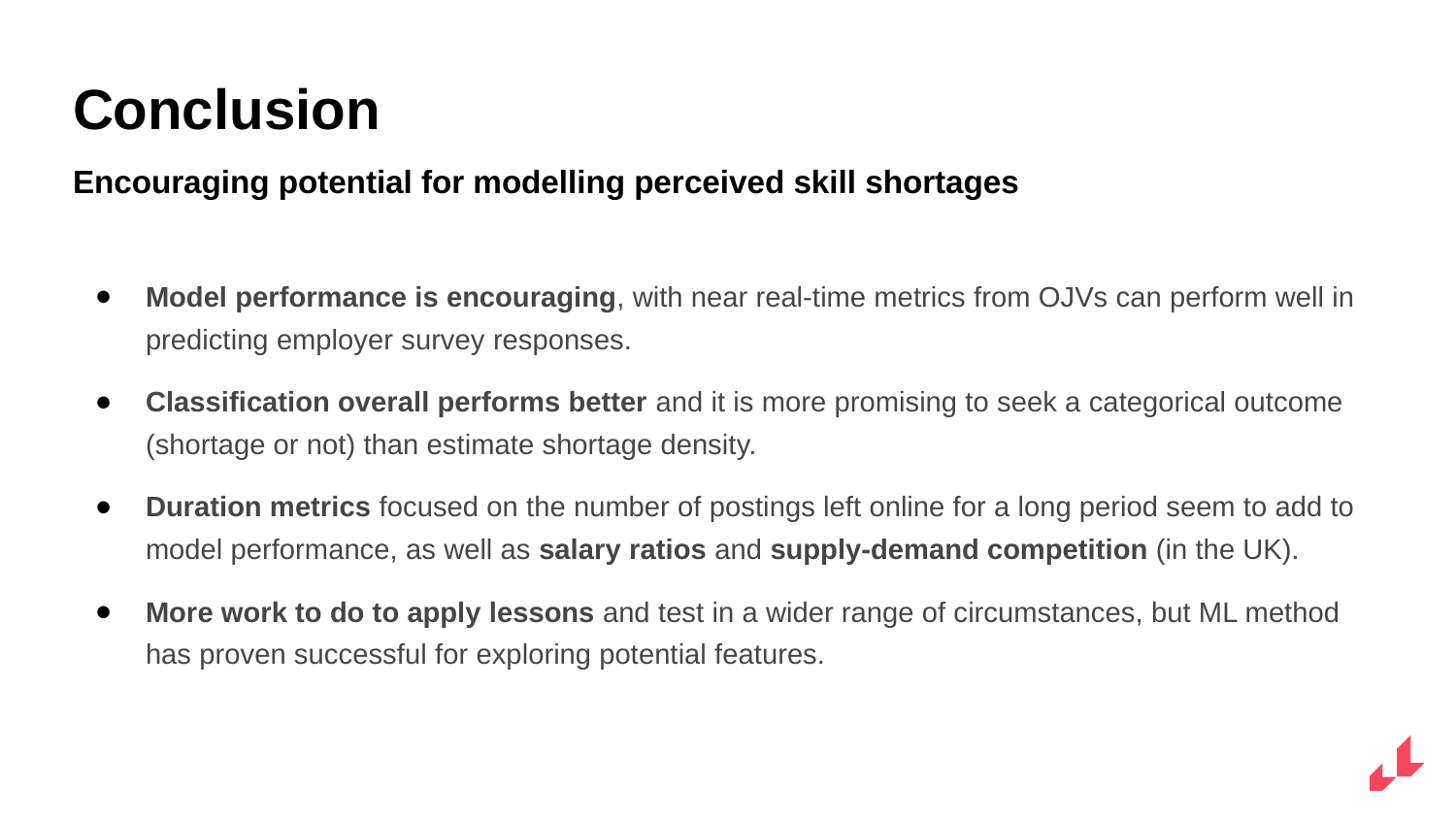

# Conclusion
Encouraging potential for modelling perceived skill shortages
Model performance is encouraging, with near real-time metrics from OJVs can perform well in predicting employer survey responses.
Classification overall performs better and it is more promising to seek a categorical outcome (shortage or not) than estimate shortage density.
Duration metrics focused on the number of postings left online for a long period seem to add to model performance, as well as salary ratios and supply-demand competition (in the UK).
More work to do to apply lessons and test in a wider range of circumstances, but ML method has proven successful for exploring potential features.